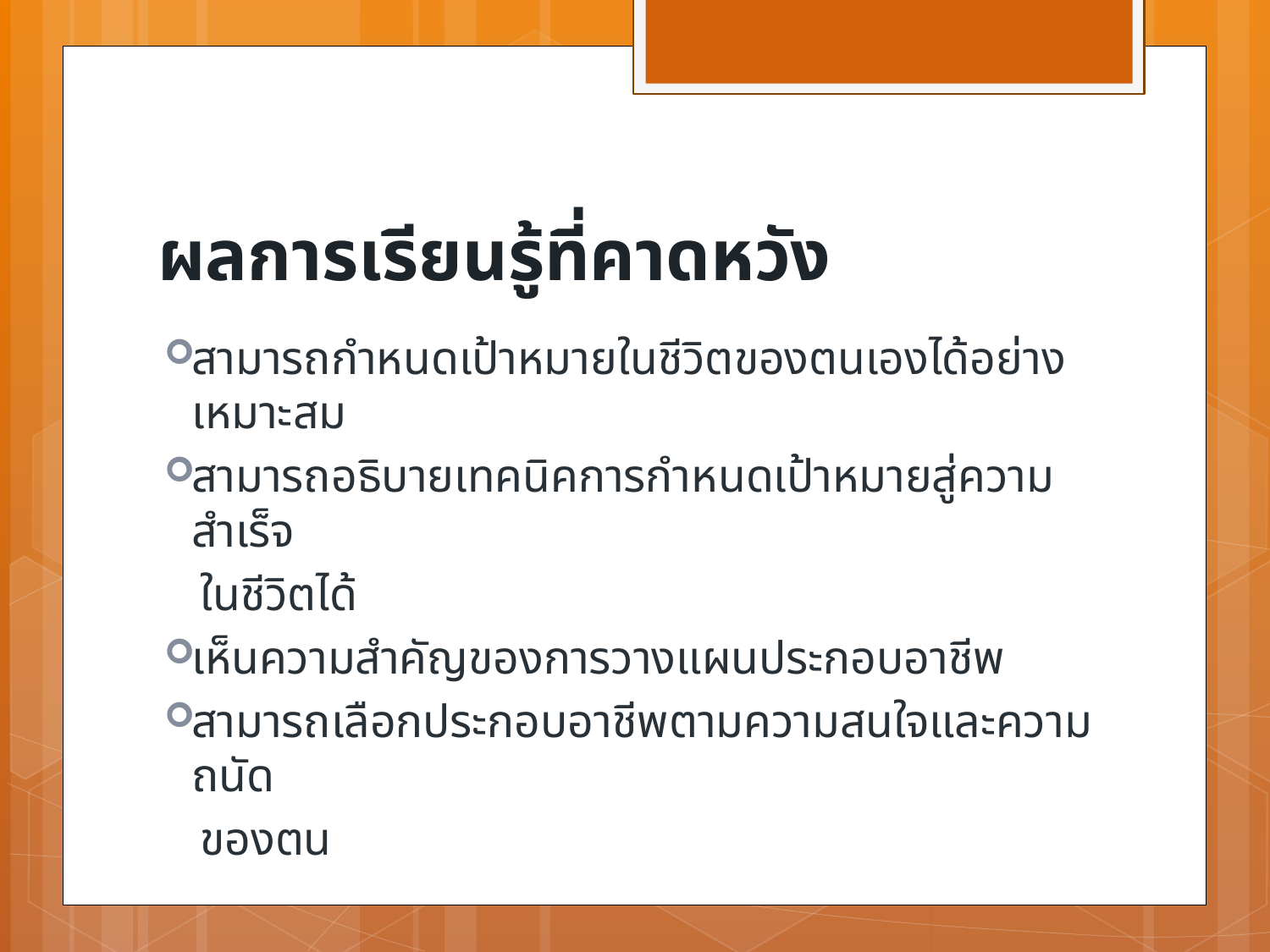

# ผลการเรียนรู้ที่คาดหวัง
สามารถกำหนดเป้าหมายในชีวิตของตนเองได้อย่างเหมาะสม
สามารถอธิบายเทคนิคการกำหนดเป้าหมายสู่ความสำเร็จ
   ในชีวิตได้
เห็นความสำคัญของการวางแผนประกอบอาชีพ
สามารถเลือกประกอบอาชีพตามความสนใจและความถนัด
   ของตน